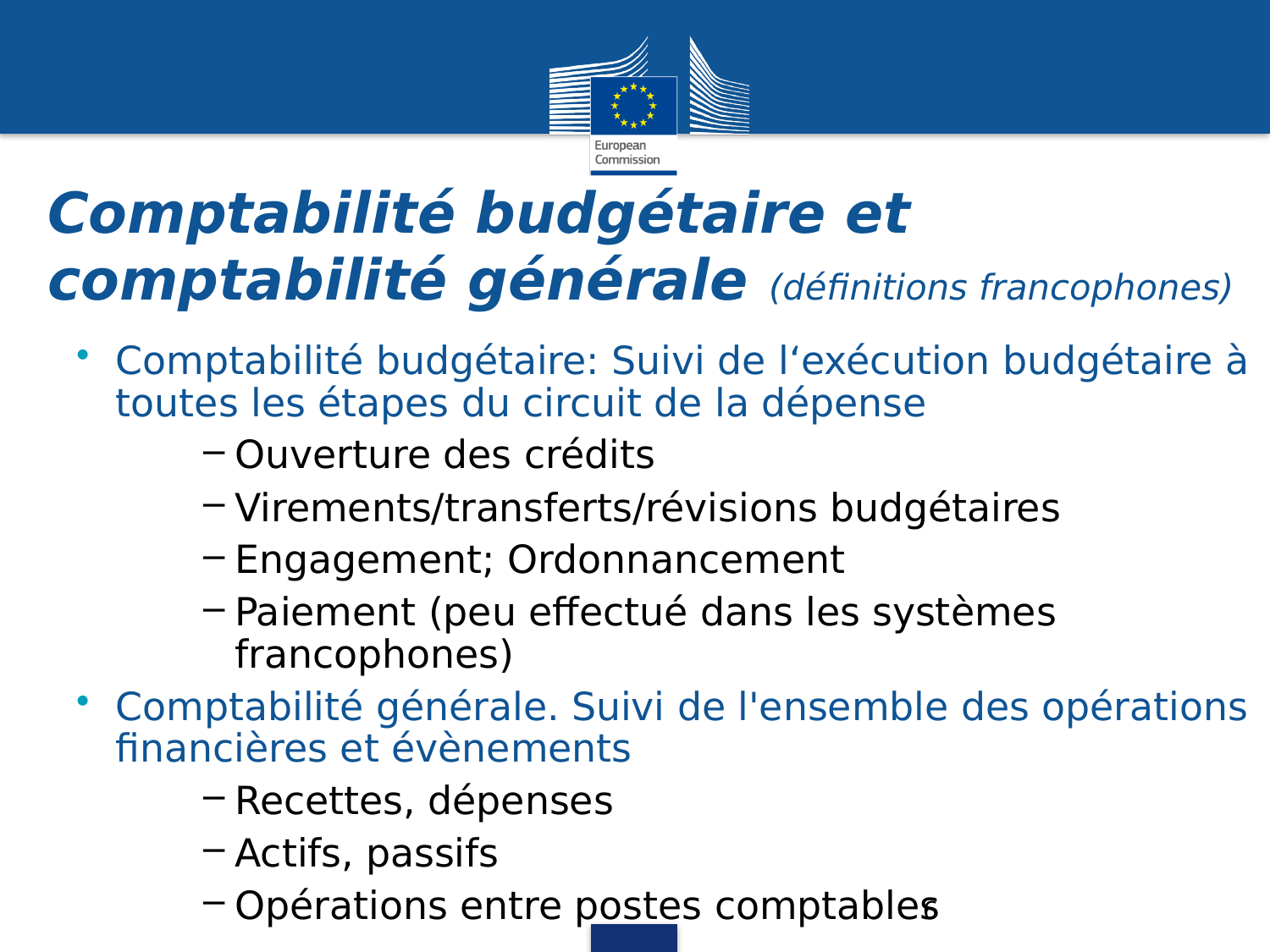

# Comptabilité budgétaire et comptabilité générale (définitions francophones)

Comptabilité budgétaire: Suivi de l‘exécution budgétaire à toutes les étapes du circuit de la dépense
Ouverture des crédits
Virements/transferts/révisions budgétaires
Engagement; Ordonnancement
Paiement (peu effectué dans les systèmes francophones)
Comptabilité générale. Suivi de l'ensemble des opérations financières et évènements
Recettes, dépenses
Actifs, passifs
Opérations entre postes comptables

6